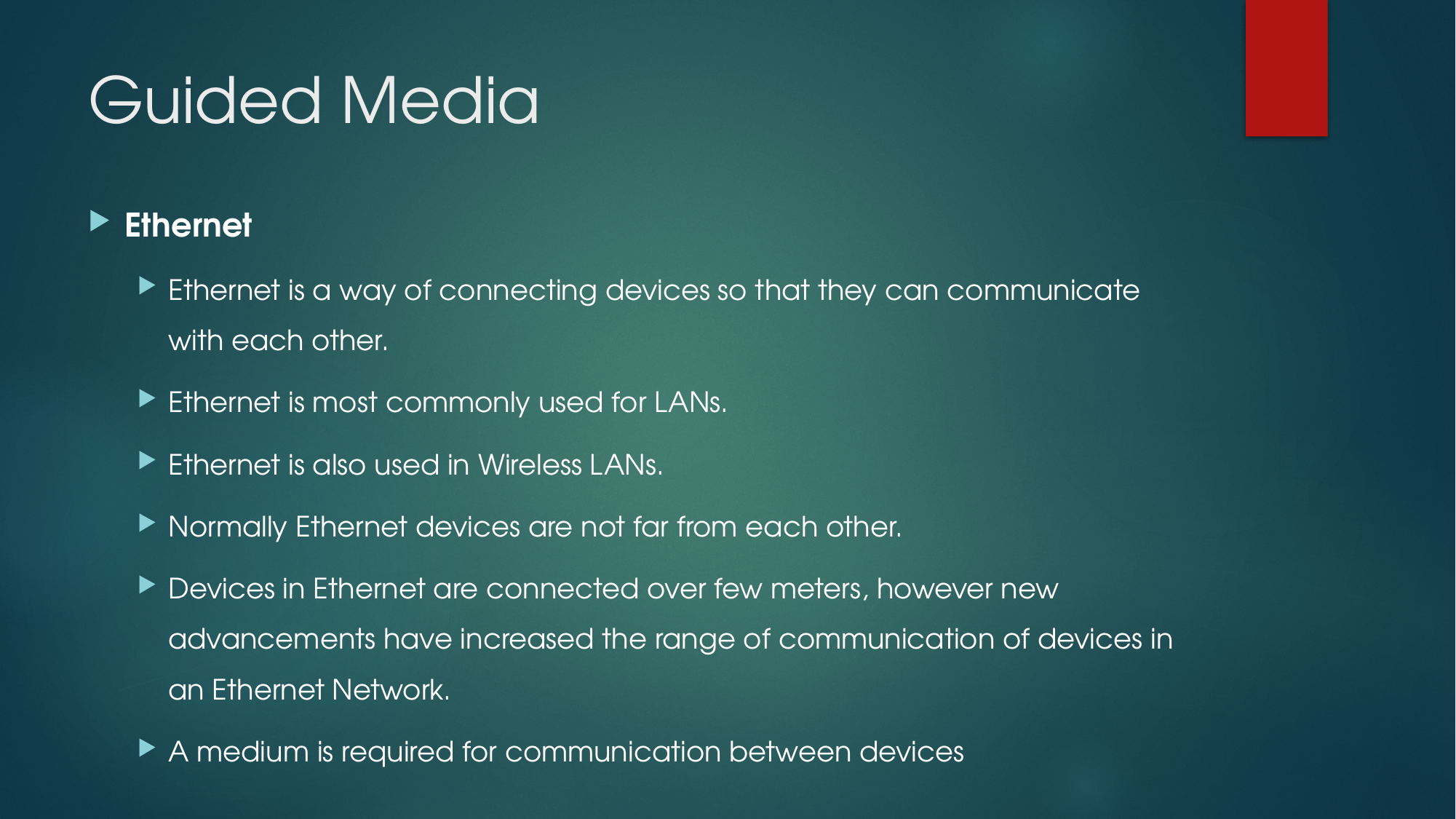

# Guided Media
Ethernet
Ethernet is a way of connecting devices so that they can communicate with each other.
Ethernet is most commonly used for LANs.
Ethernet is also used in Wireless LANs.
Normally Ethernet devices are not far from each other.
Devices in Ethernet are connected over few meters, however new advancements have increased the range of communication of devices in an Ethernet Network.
A medium is required for communication between devices